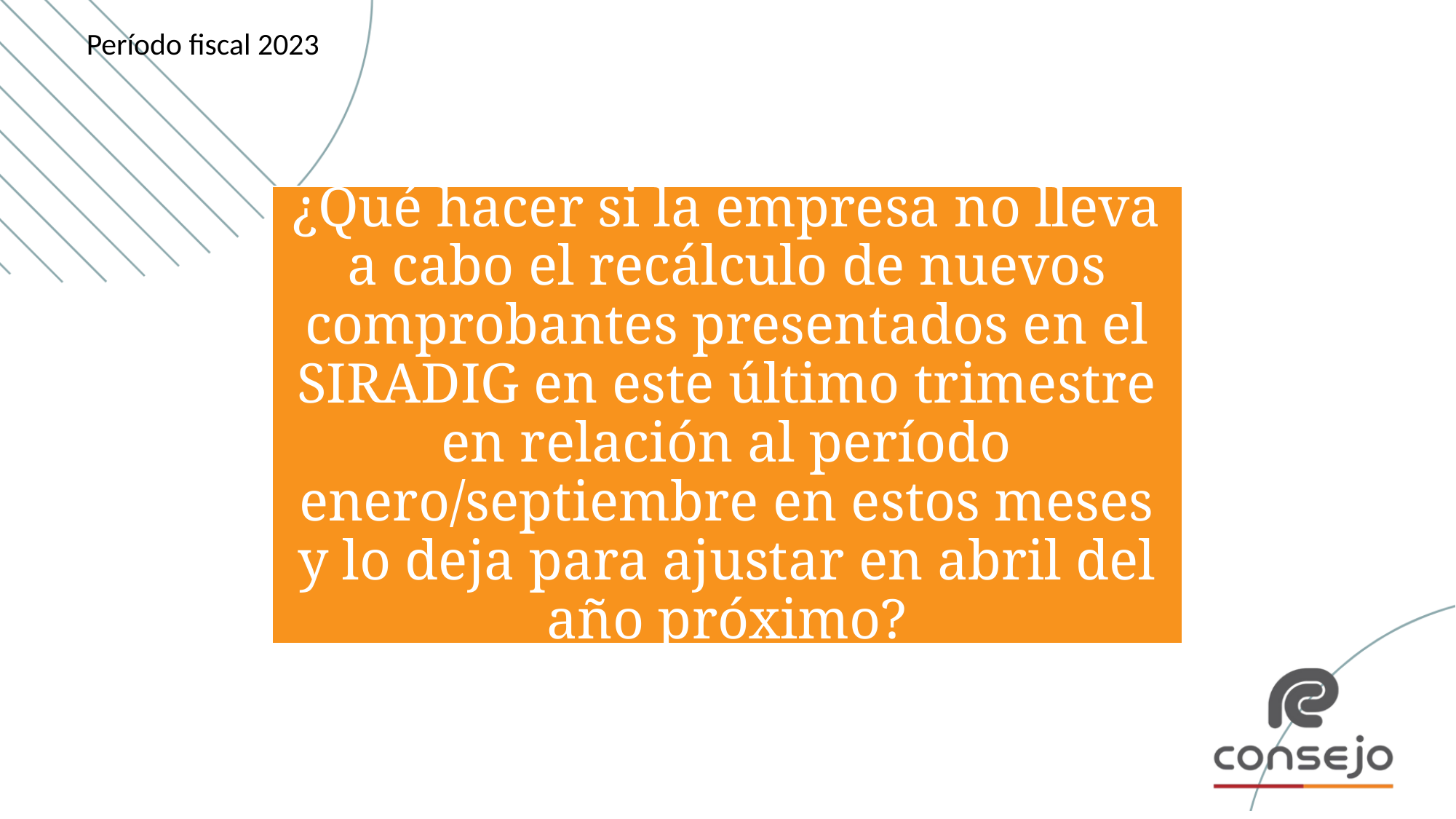

Período fiscal 2023
¿Qué hacer si la empresa no lleva a cabo el recálculo de nuevos comprobantes presentados en el SIRADIG en este último trimestre en relación al período enero/septiembre en estos meses y lo deja para ajustar en abril del año próximo?